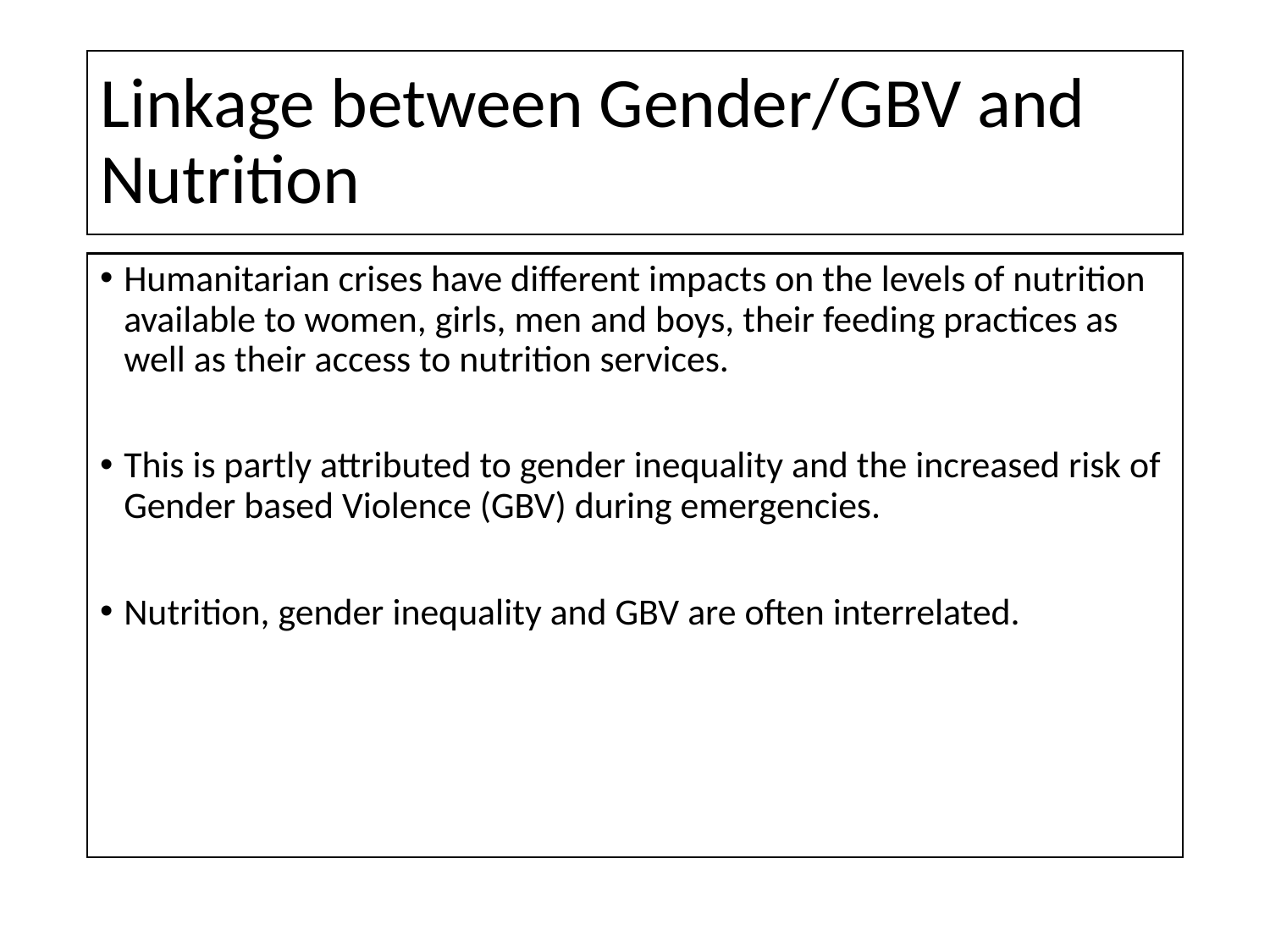

# Linkage between Gender/GBV and Nutrition
Humanitarian crises have different impacts on the levels of nutrition available to women, girls, men and boys, their feeding practices as well as their access to nutrition services.

This is partly attributed to gender inequality and the increased risk of Gender based Violence (GBV) during emergencies.

Nutrition, gender inequality and GBV are often interrelated.